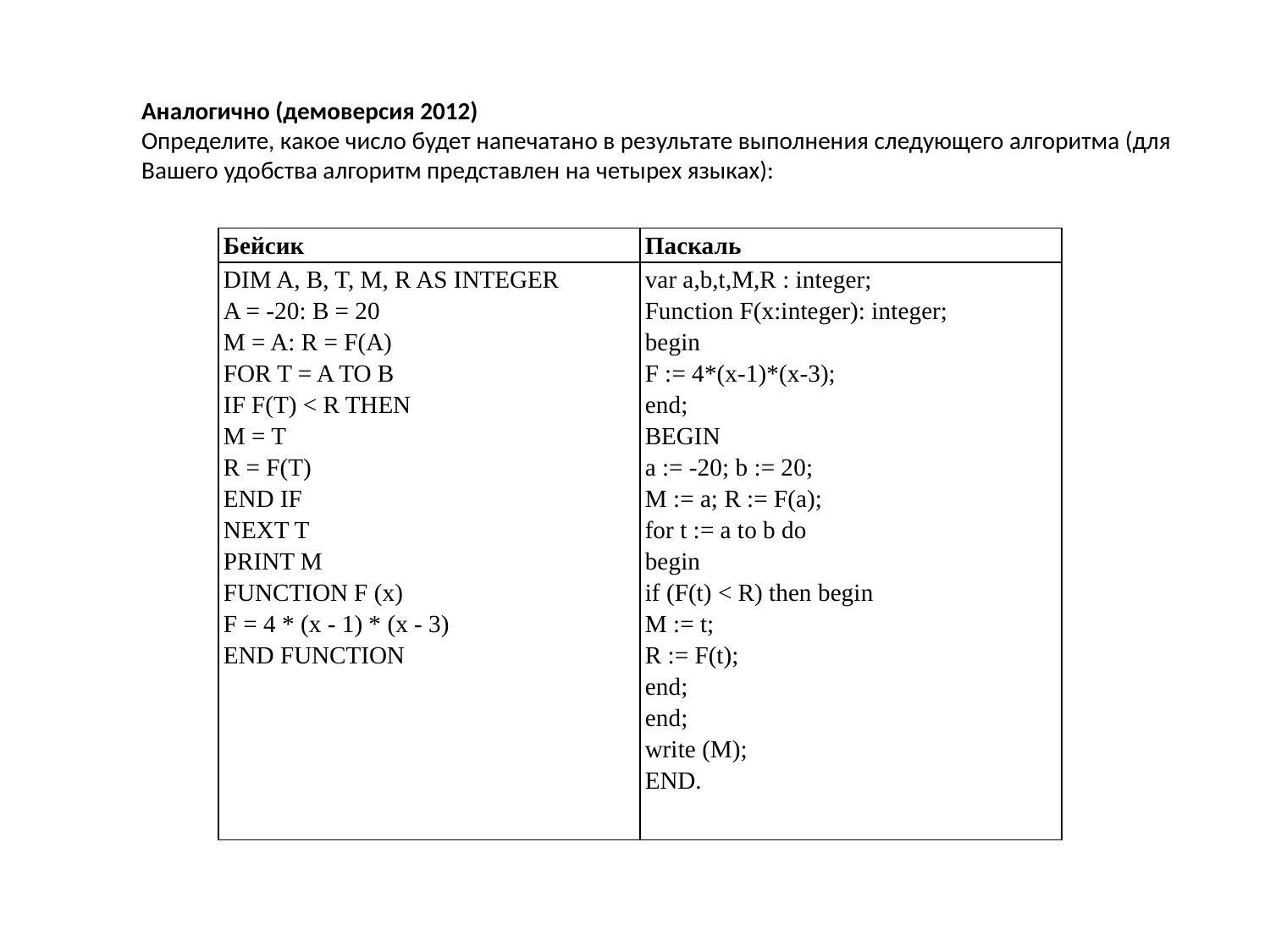

Аналогично (демоверсия 2012)
Определите, какое число будет напечатано в результате выполнения следующего алгоритма (для Вашего удобства алгоритм представлен на четырех языках):
| Бейсик | Паскаль |
| --- | --- |
| DIM A, B, T, M, R AS INTEGER A = -20: B = 20 M = A: R = F(A) FOR T = A TO B IF F(T) < R THEN M = T R = F(T) END IF NEXT T PRINT M FUNCTION F (x) F = 4 \* (x - 1) \* (x - 3) END FUNCTION | var a,b,t,M,R : integer; Function F(x:integer): integer; begin F := 4\*(x-1)\*(x-3); end; BEGIN a := -20; b := 20; M := a; R := F(a); for t := a to b do begin if (F(t) < R) then begin M := t; R := F(t); end; end; write (M); END. |